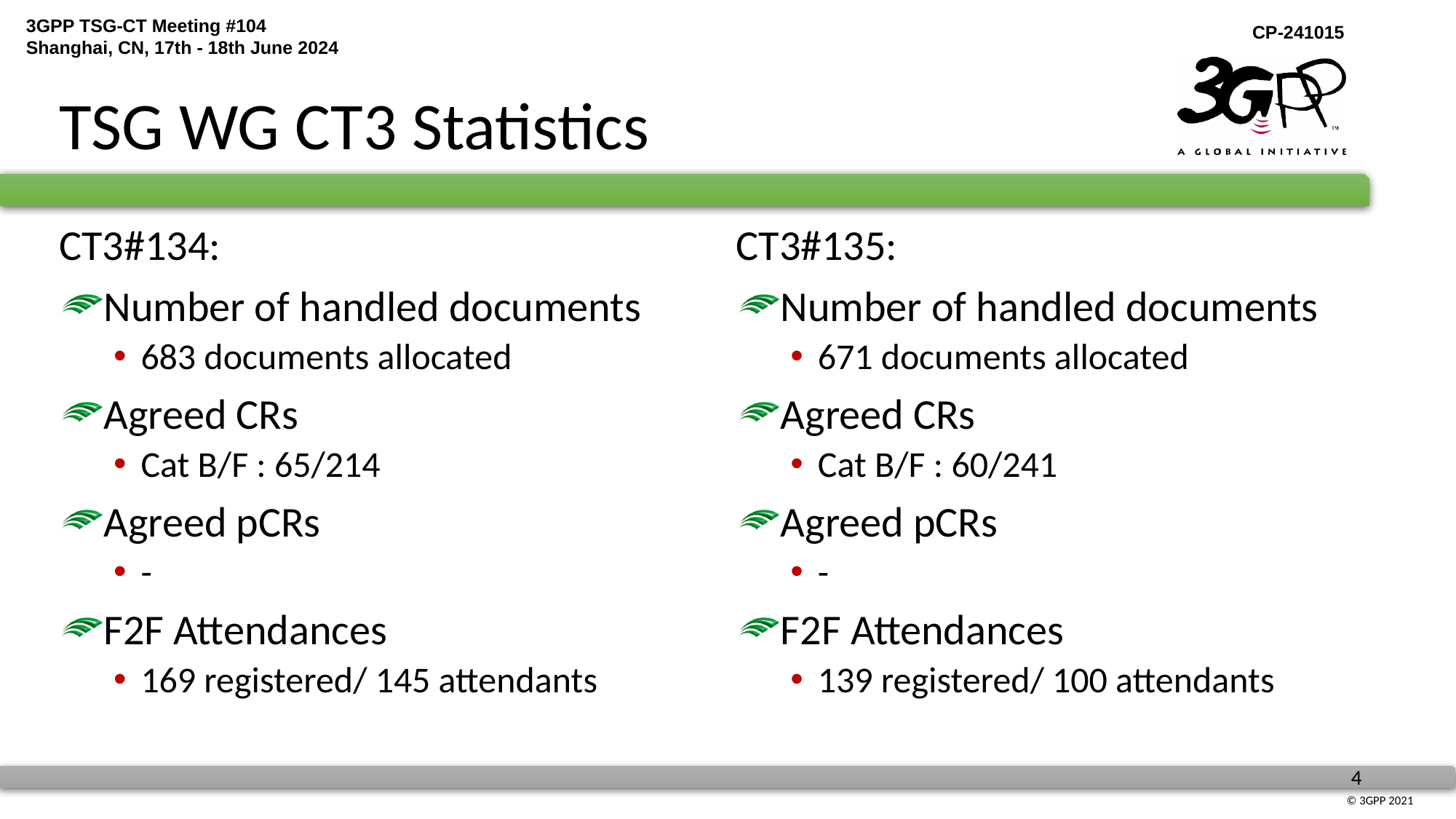

# TSG WG CT3 Statistics
CT3#134:
Number of handled documents
683 documents allocated
Agreed CRs
Cat B/F : 65/214
Agreed pCRs
-
F2F Attendances
169 registered/ 145 attendants

CT3#135:
Number of handled documents
671 documents allocated
Agreed CRs
Cat B/F : 60/241
Agreed pCRs
-
F2F Attendances
139 registered/ 100 attendants